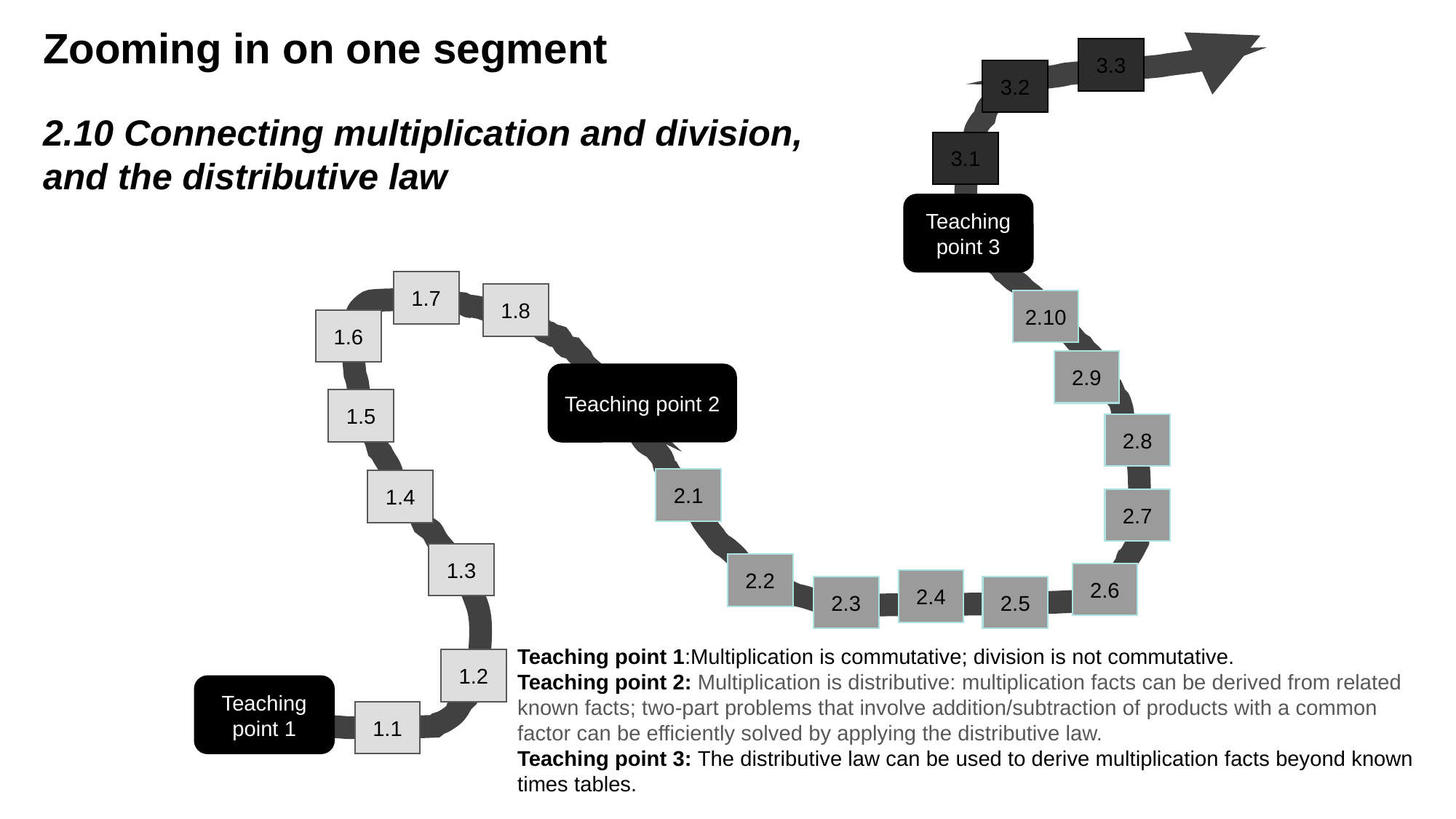

Zooming in on one segment

3.3
3.2
2.10 Connecting multiplication and division, and the distributive law
3.1
Teaching point 3
1.7
1.8
2.10
1.6
2.9
Teaching point 2
1.5
2.8
2.1
1.4
2.7
1.3
2.2
2.6
2.4
2.3
2.5
Teaching point 1:Multiplication is commutative; division is not commutative.
Teaching point 2: Multiplication is distributive: multiplication facts can be derived from related known facts; two-part problems that involve addition/subtraction of products with a common factor can be efficiently solved by applying the distributive law.
Teaching point 3: The distributive law can be used to derive multiplication facts beyond known times tables.
1.2
Teaching point 1
1.1